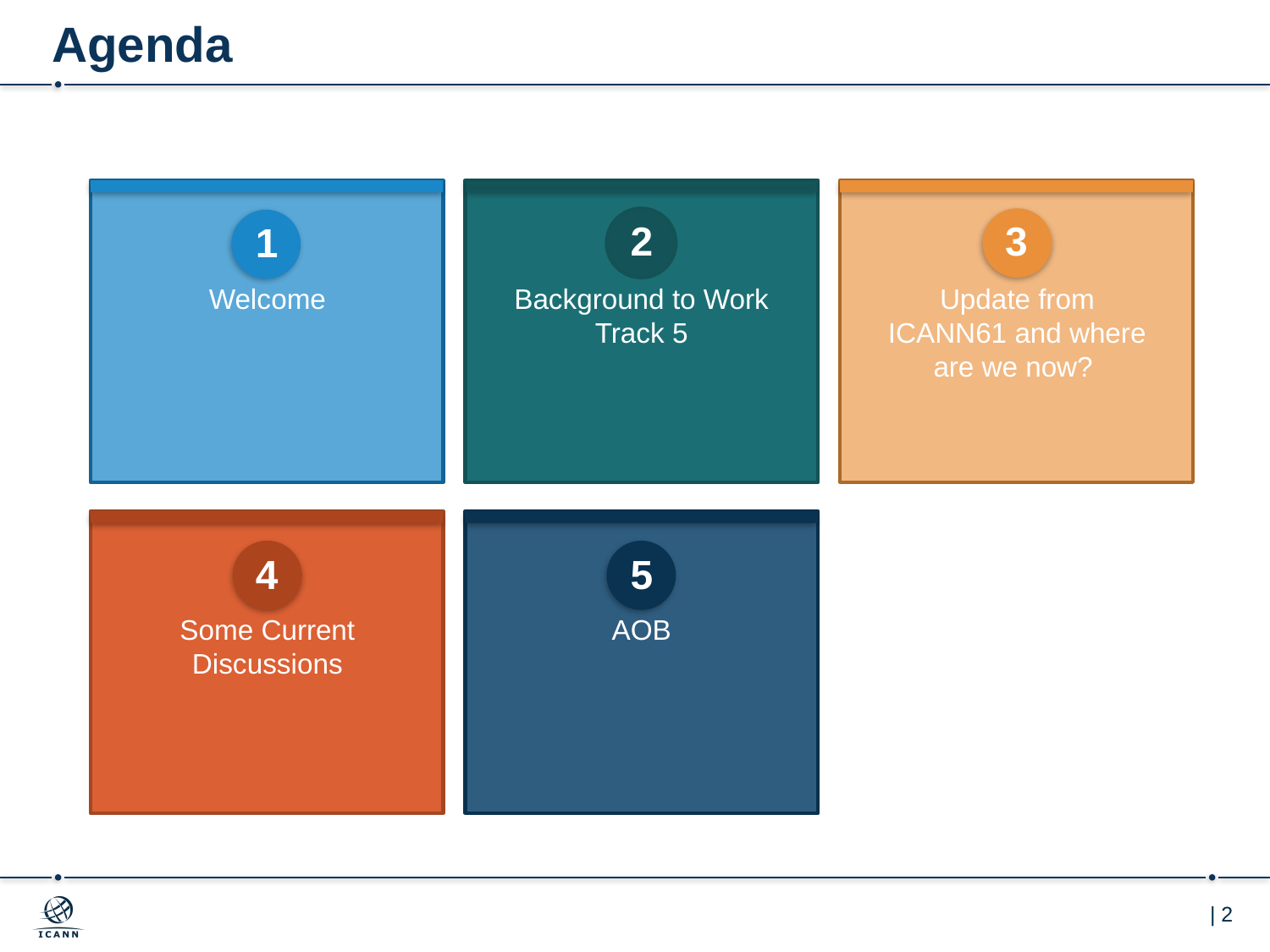

# Agenda

2
3

1
Welcome
Background to Work Track 5
Update from ICANN61 and where are we now?

4
5
Some Current Discussions
AOB
AOB